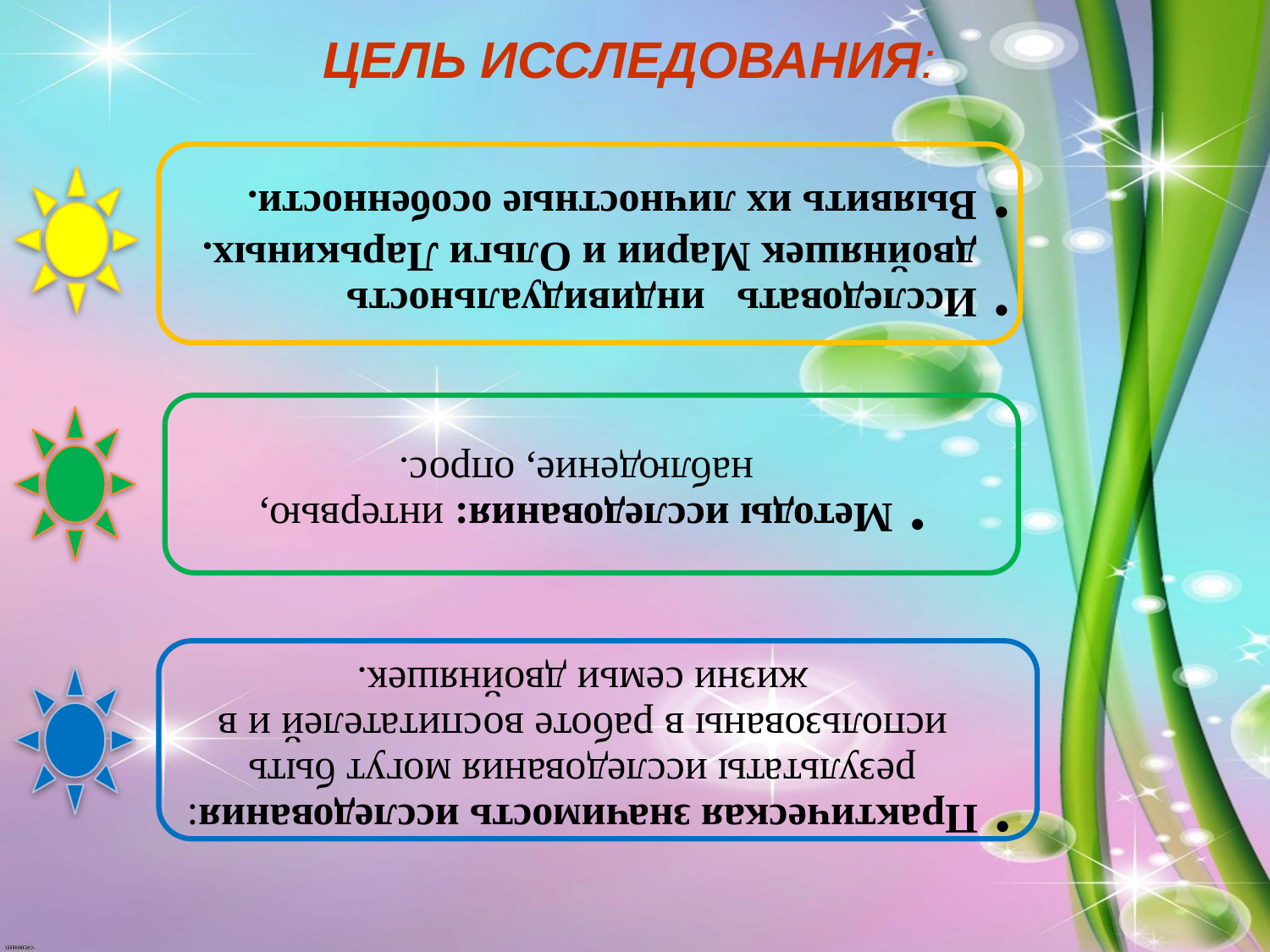

# Цель исследования:

Исследовать   индивидуальность   двойняшек Марии и Ольги Ларькиных.
Выявить их личностные особенности.

Методы исследования: интервью, наблюдение, опрос.

Практическая значимость исследования: результаты исследования могут быть использованы в работе воспитателей и в жизни семьи двойняшек.